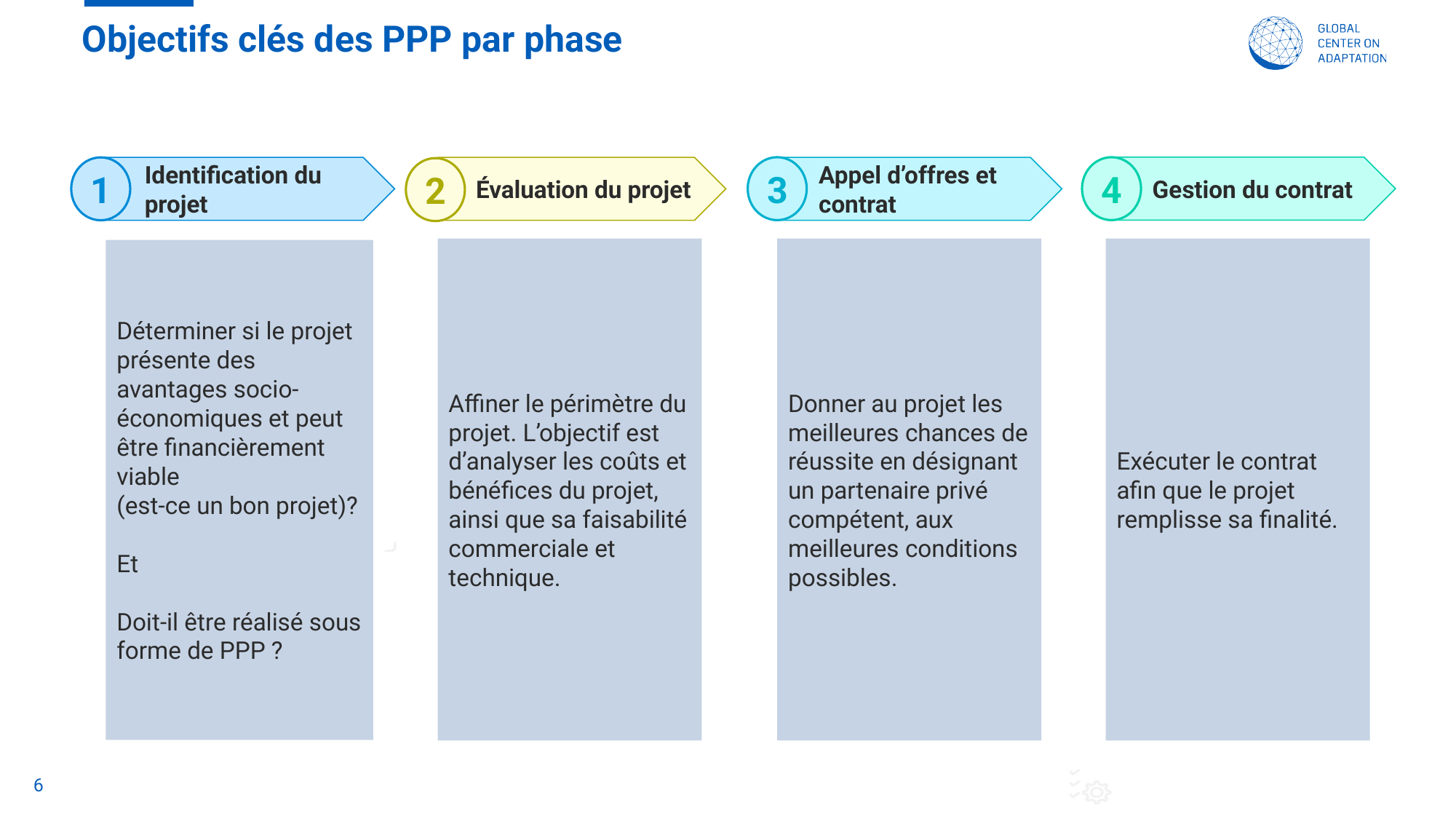

# Objectifs clés des PPP par phase
Gestion du contrat
Identification du projet
Évaluation du projet
Appel d’offres et contrat
Exécuter le contrat afin que le projet remplisse sa finalité.
Affiner le périmètre du projet. L’objectif est d’analyser les coûts et bénéfices du projet, ainsi que sa faisabilité commerciale et technique.
Donner au projet les meilleures chances de réussite en désignant un partenaire privé compétent, aux meilleures conditions possibles.
Déterminer si le projet présente des avantages socio-économiques et peut être financièrement viable
(est-ce un bon projet)?

Et

Doit-il être réalisé sous forme de PPP ?

3
4
1
2